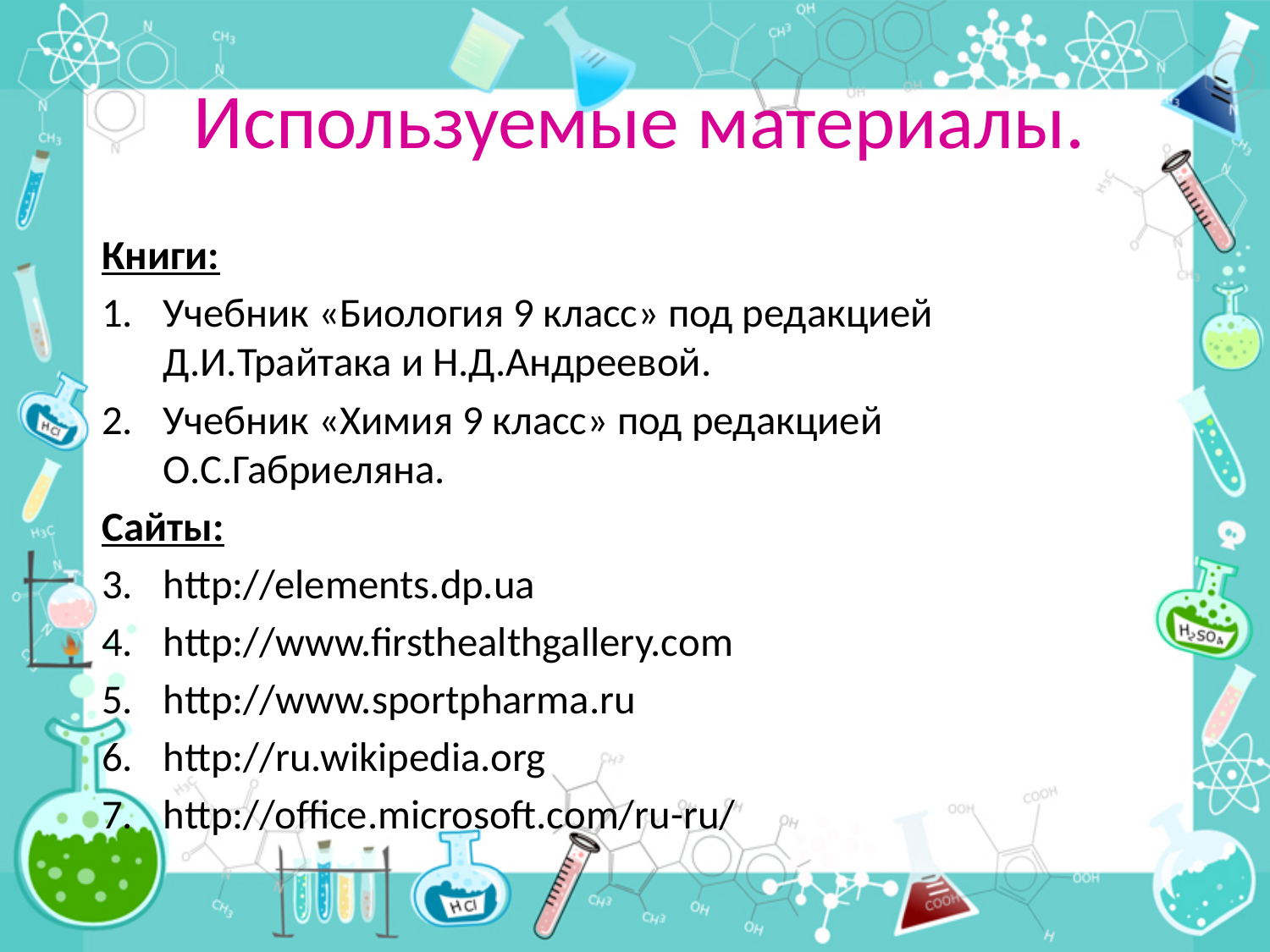

# Используемые материалы.
Книги:
Учебник «Биология 9 класс» под редакцией Д.И.Трайтака и Н.Д.Андреевой.
Учебник «Химия 9 класс» под редакцией О.С.Габриеляна.
Сайты:
http://elements.dp.ua
http://www.firsthealthgallery.com
http://www.sportpharma.ru
http://ru.wikipedia.org
http://office.microsoft.com/ru-ru/